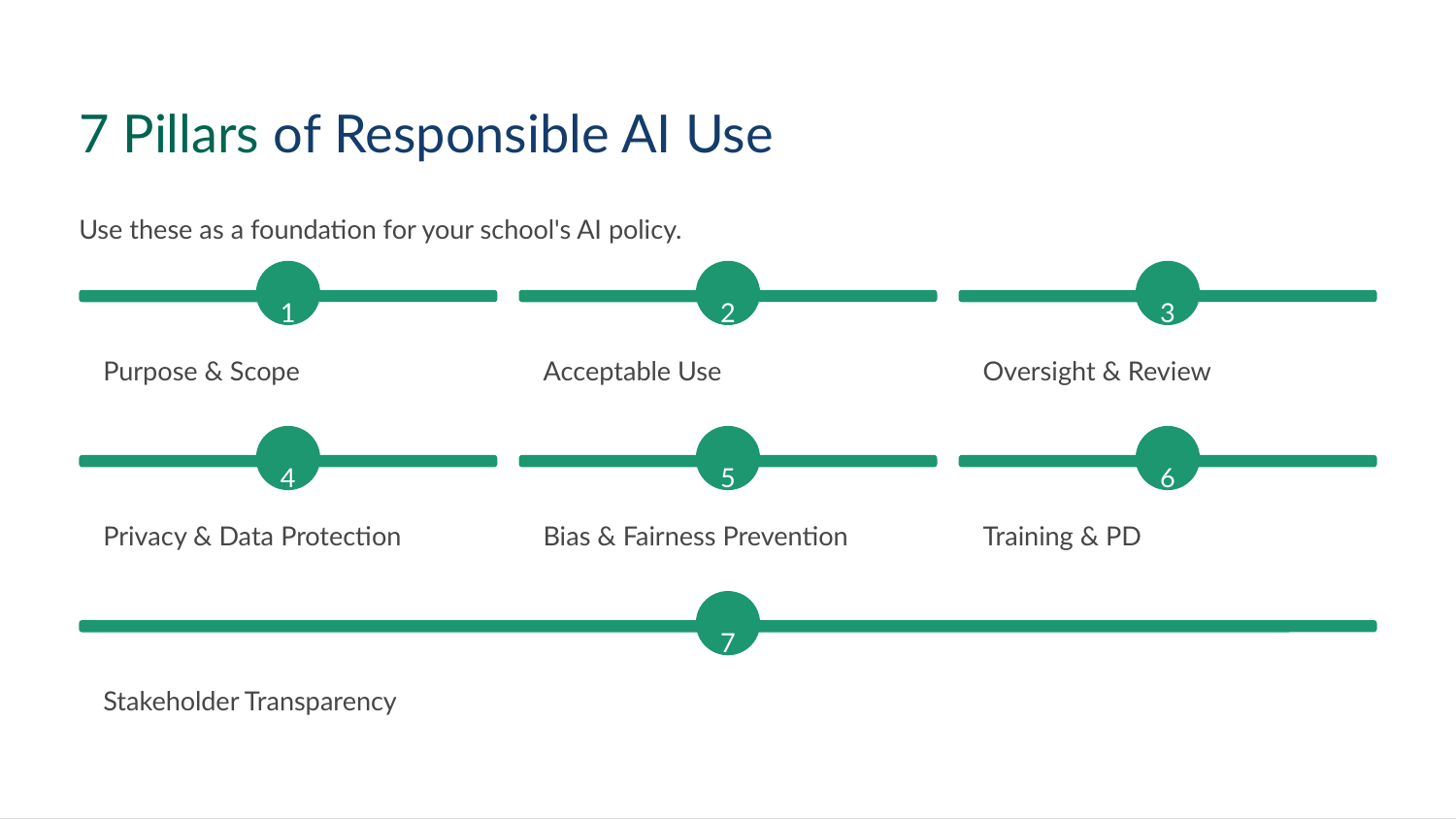

7 Pillars of Responsible AI Use
Use these as a foundation for your school's AI policy.

1
2
3

Purpose & Scope
Acceptable Use
Oversight & Review

4
5
6

Privacy & Data Protection
Bias & Fairness Prevention
Training & PD

7

Stakeholder Transparency